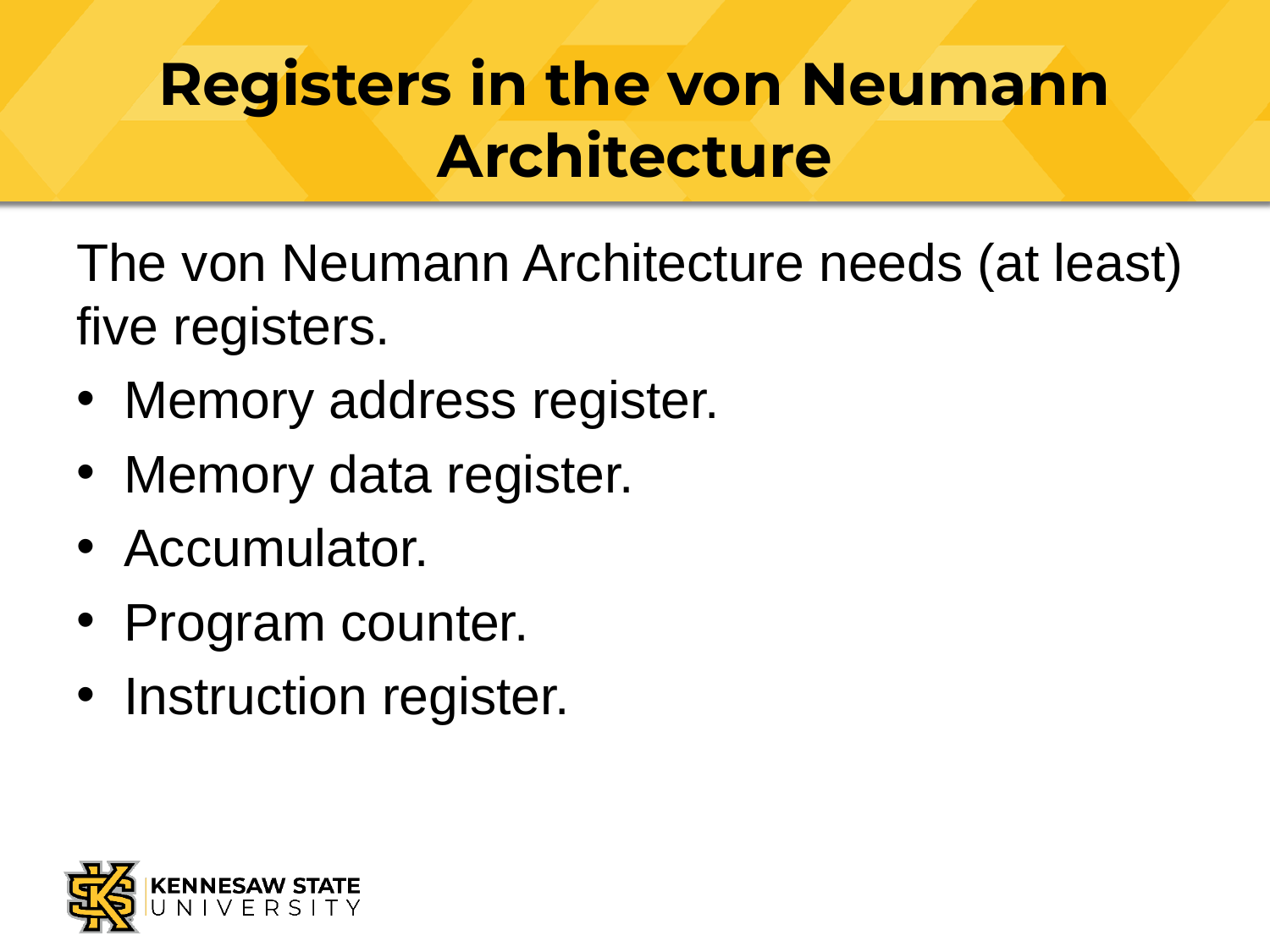

# Registers in the von Neumann Architecture
The von Neumann Architecture needs (at least) five registers.
Memory address register.
Memory data register.
Accumulator.
Program counter.
Instruction register.